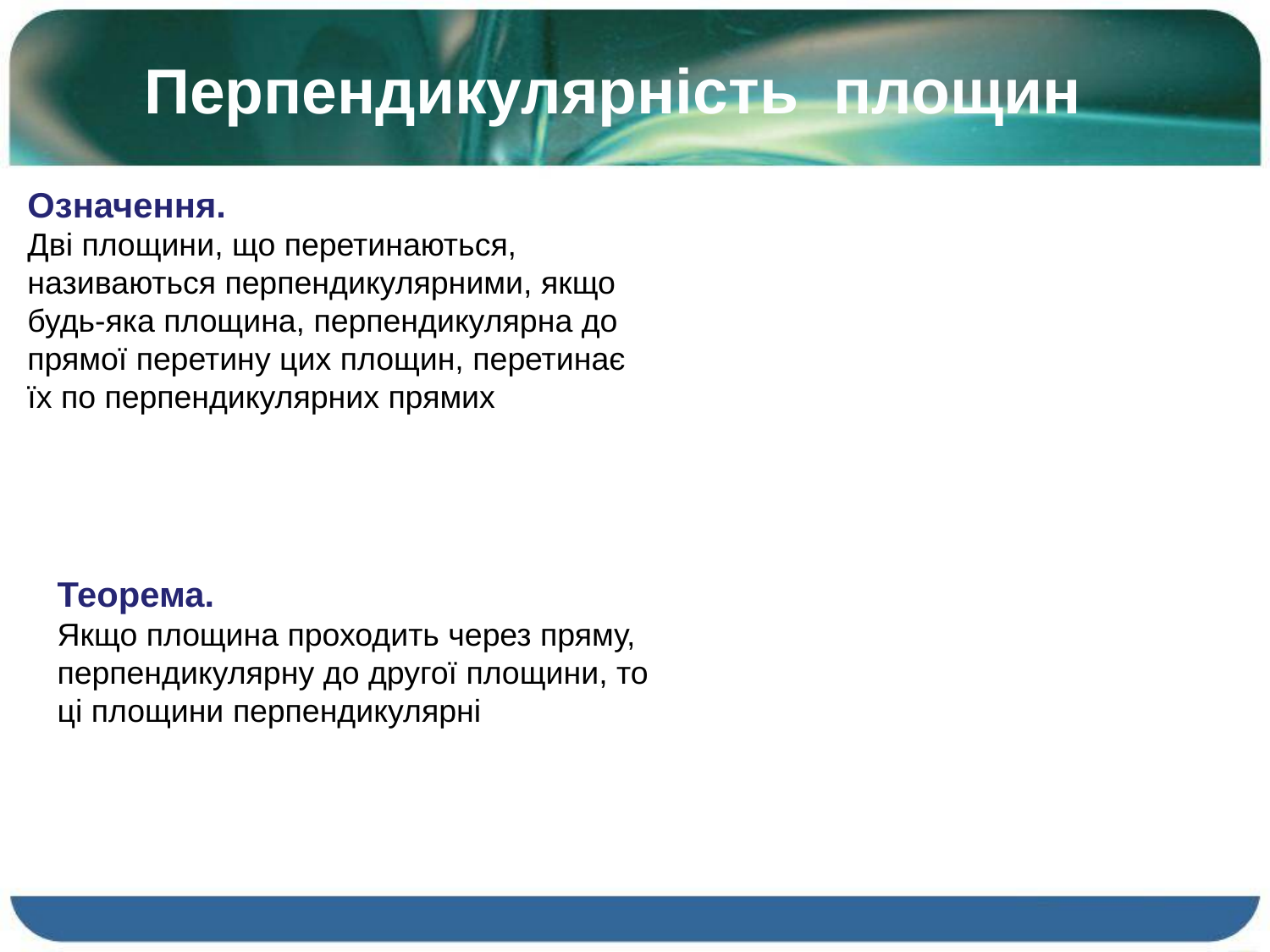

Перпендикулярність  площин
Означення.
Дві площини, що перетинаються, називаються перпендикулярними, якщо будь-яка площина, перпендикулярна до прямої перетину цих площин, перетинає їх по перпендикулярних прямих
Теорема.
Якщо площина проходить через пряму, перпендикулярну до другої площини, то ці площини перпендикулярні